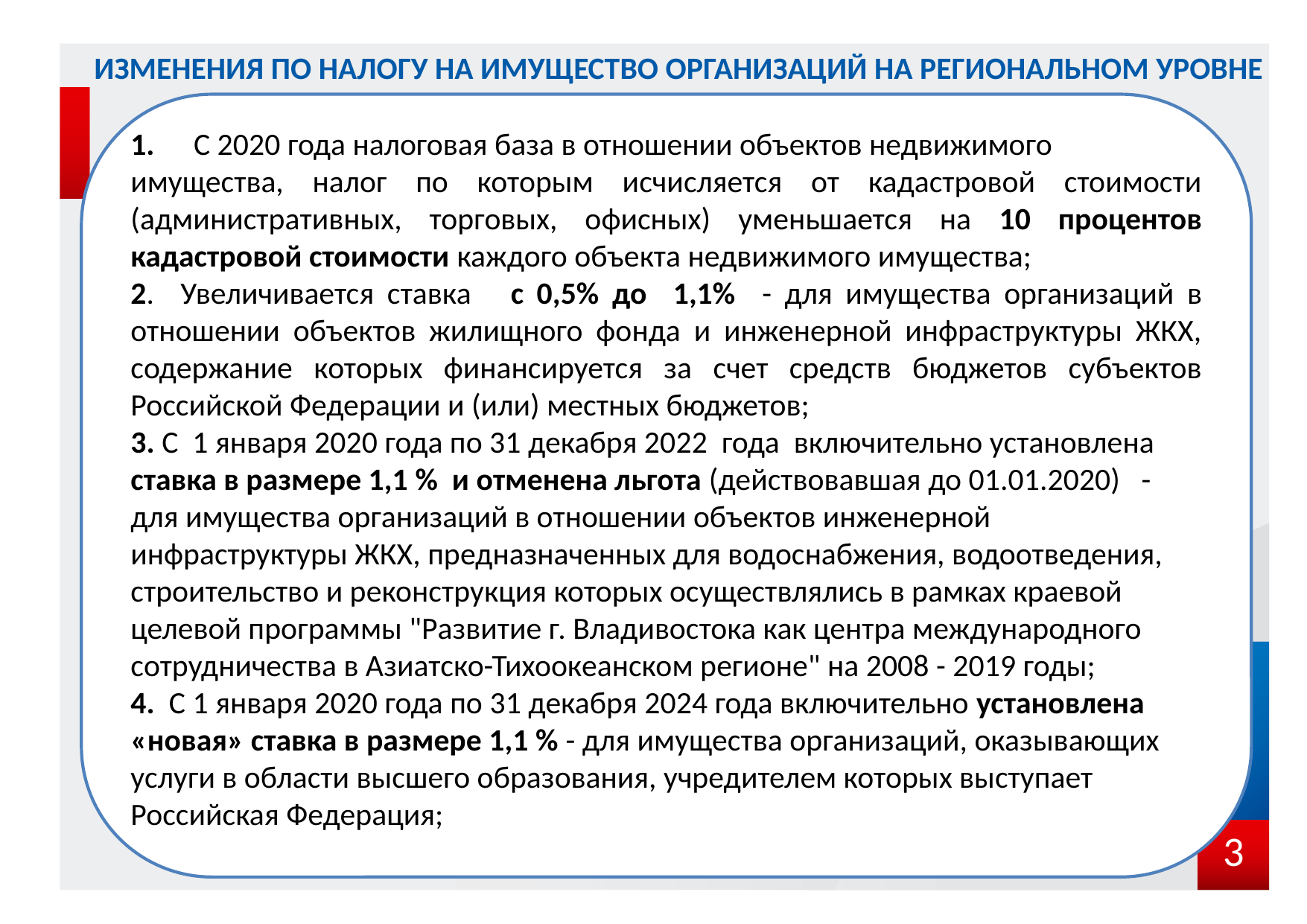

ИЗМЕНЕНИЯ ПО НАЛОГУ НА ИМУЩЕСТВО ОРГАНИЗАЦИЙ НА РЕГИОНАЛЬНОМ УРОВНЕ

 С 2020 года налоговая база в отношении объектов недвижимого
имущества, налог по которым исчисляется от кадастровой стоимости (административных, торговых, офисных) уменьшается на 10 процентов кадастровой стоимости каждого объекта недвижимого имущества;
2.  Увеличивается ставка   с 0,5% до  1,1%  - для имущества организаций в отношении объектов жилищного фонда и инженерной инфраструктуры ЖКХ, содержание которых финансируется за счет средств бюджетов субъектов Российской Федерации и (или) местных бюджетов;
3. С  1 января 2020 года по 31 декабря 2022  года  включительно установлена ставка в размере 1,1 %  и отменена льгота (действовавшая до 01.01.2020)   - для имущества организаций в отношении объектов инженерной инфраструктуры ЖКХ, предназначенных для водоснабжения, водоотведения, строительство и реконструкция которых осуществлялись в рамках краевой целевой программы "Развитие г. Владивостока как центра международного сотрудничества в Азиатско-Тихоокеанском регионе" на 2008 - 2019 годы;
4.  С 1 января 2020 года по 31 декабря 2024 года включительно установлена «новая» ставка в размере 1,1 % - для имущества организаций, оказывающих услуги в области высшего образования, учредителем которых выступает Российская Федерация;

3